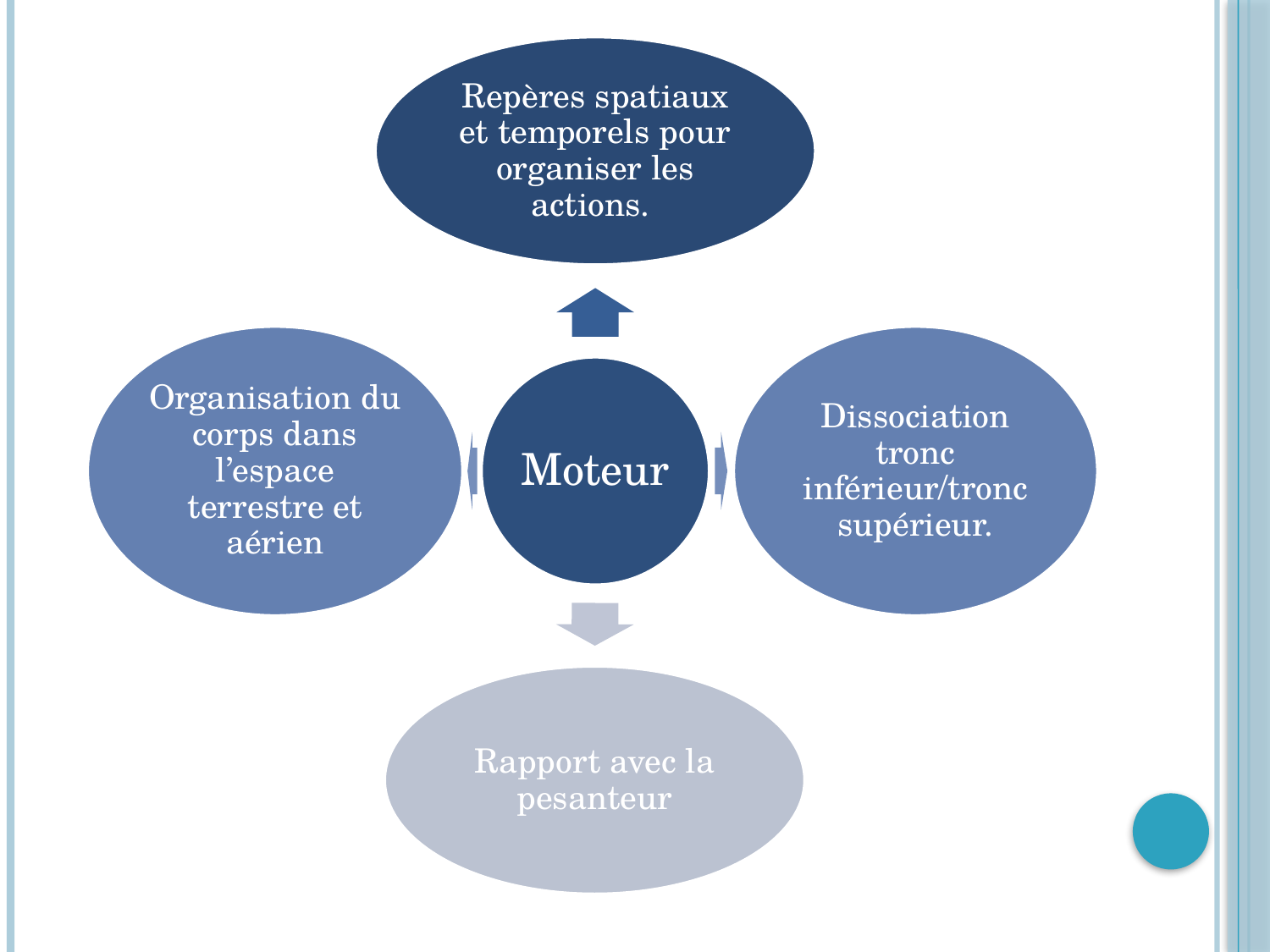

Moteur

Repères spatiaux et temporels pour organiser les actions.

Dissociation tronc inférieur/tronc supérieur.

Rapport avec la pesanteur

Organisation du corps dans l’espace terrestre et aérien